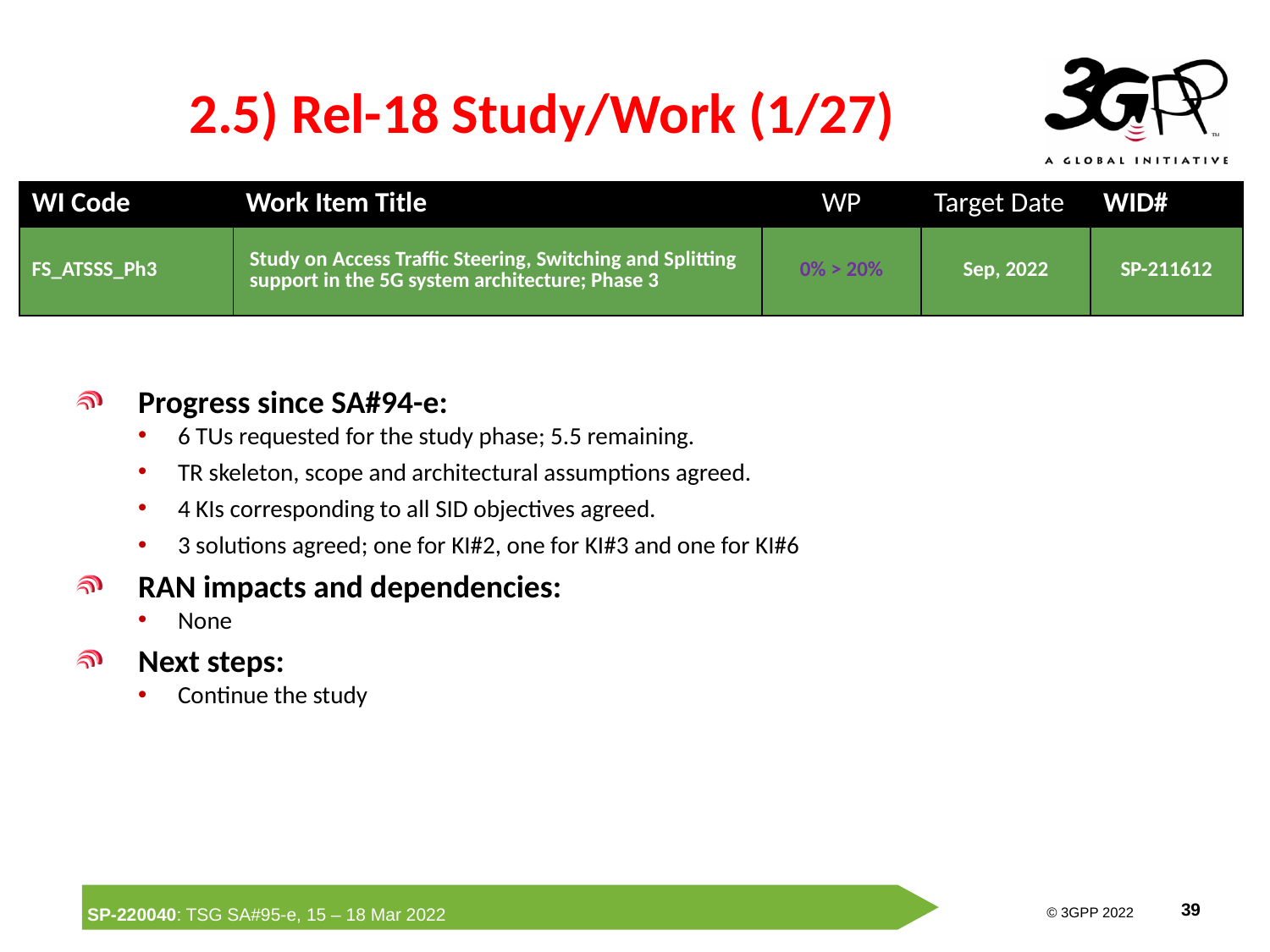

# 2.5) Rel-18 Study/Work (1/27)
| WI Code | Work Item Title | WP | Target Date | WID# |
| --- | --- | --- | --- | --- |
| FS\_ATSSS\_Ph3 | Study on Access Traffic Steering, Switching and Splitting support in the 5G system architecture; Phase 3 | 0% > 20% | Sep, 2022 | SP-211612 |
Progress since SA#94-e:
6 TUs requested for the study phase; 5.5 remaining.
TR skeleton, scope and architectural assumptions agreed.
4 KIs corresponding to all SID objectives agreed.
3 solutions agreed; one for KI#2, one for KI#3 and one for KI#6
RAN impacts and dependencies:
None
Next steps:
Continue the study